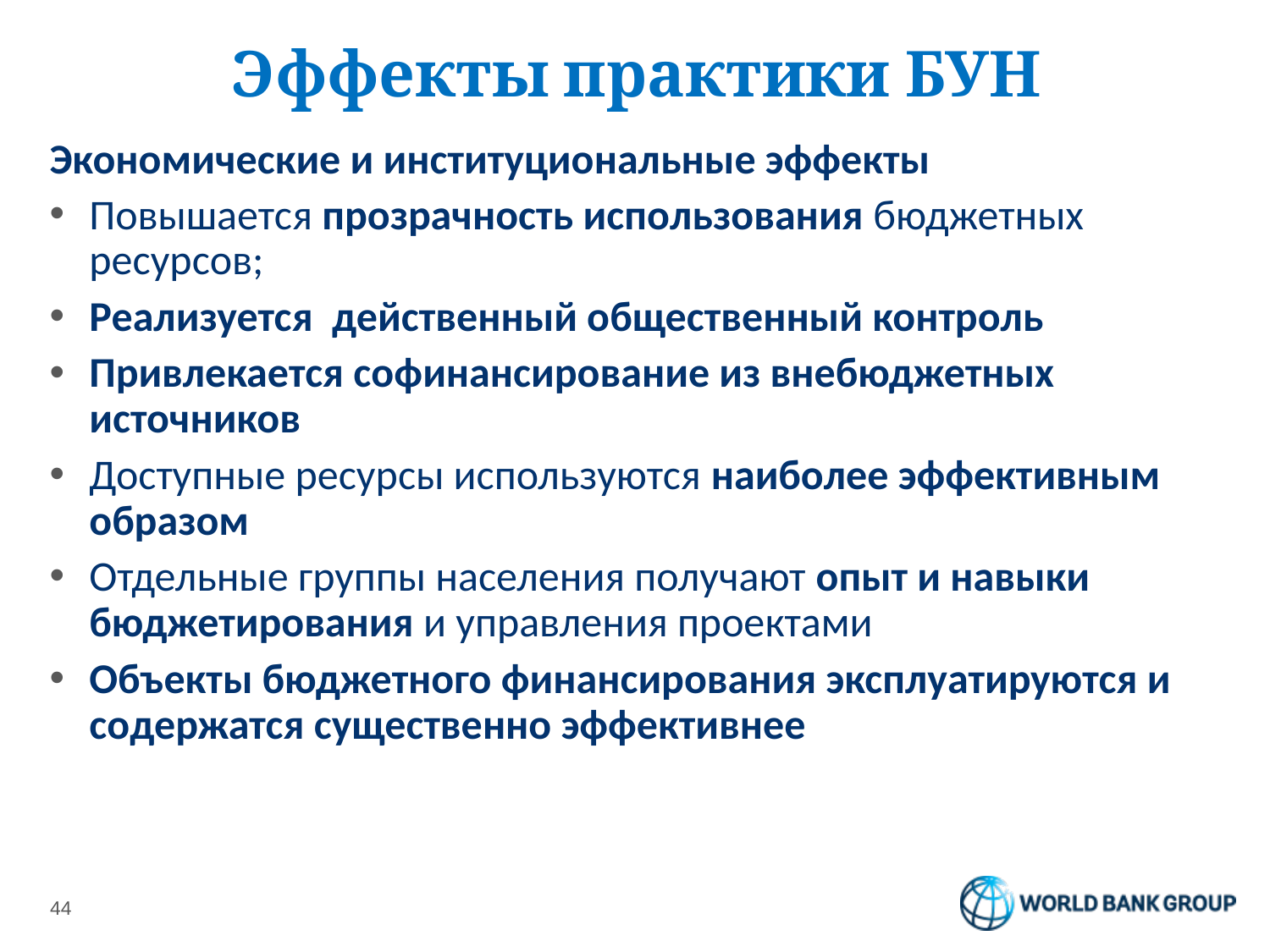

# Эффекты практики БУН
Экономические и институциональные эффекты
Повышается прозрачность использования бюджетных ресурсов;
Реализуется  действенный общественный контроль
Привлекается софинансирование из внебюджетных источников
Доступные ресурсы используются наиболее эффективным образом
Отдельные группы населения получают опыт и навыки  бюджетирования и управления проектами
Объекты бюджетного финансирования эксплуатируются и содержатся существенно эффективнее

44